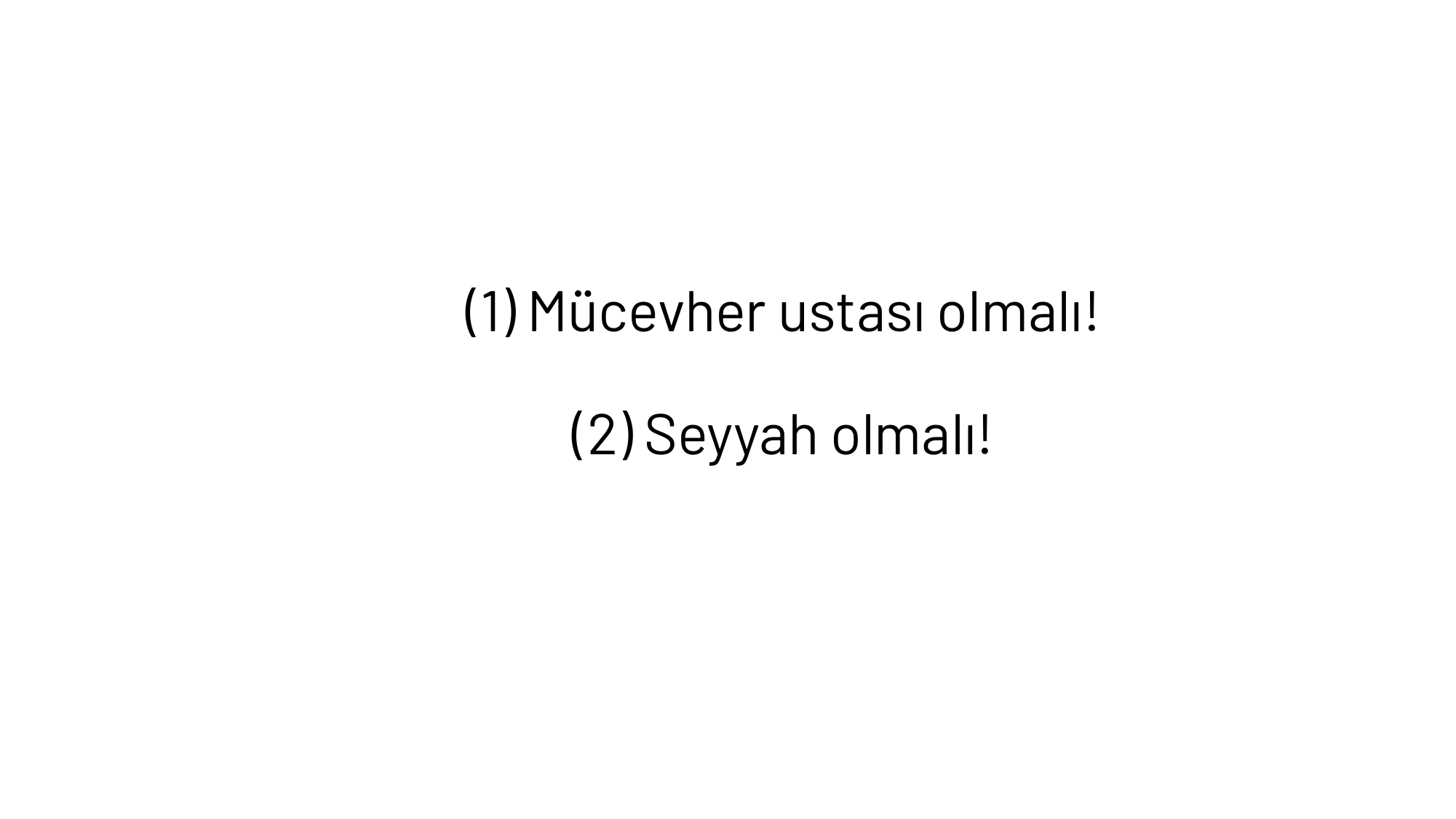

# (1) Mücevher ustası olmalı! (2) Seyyah olmalı!